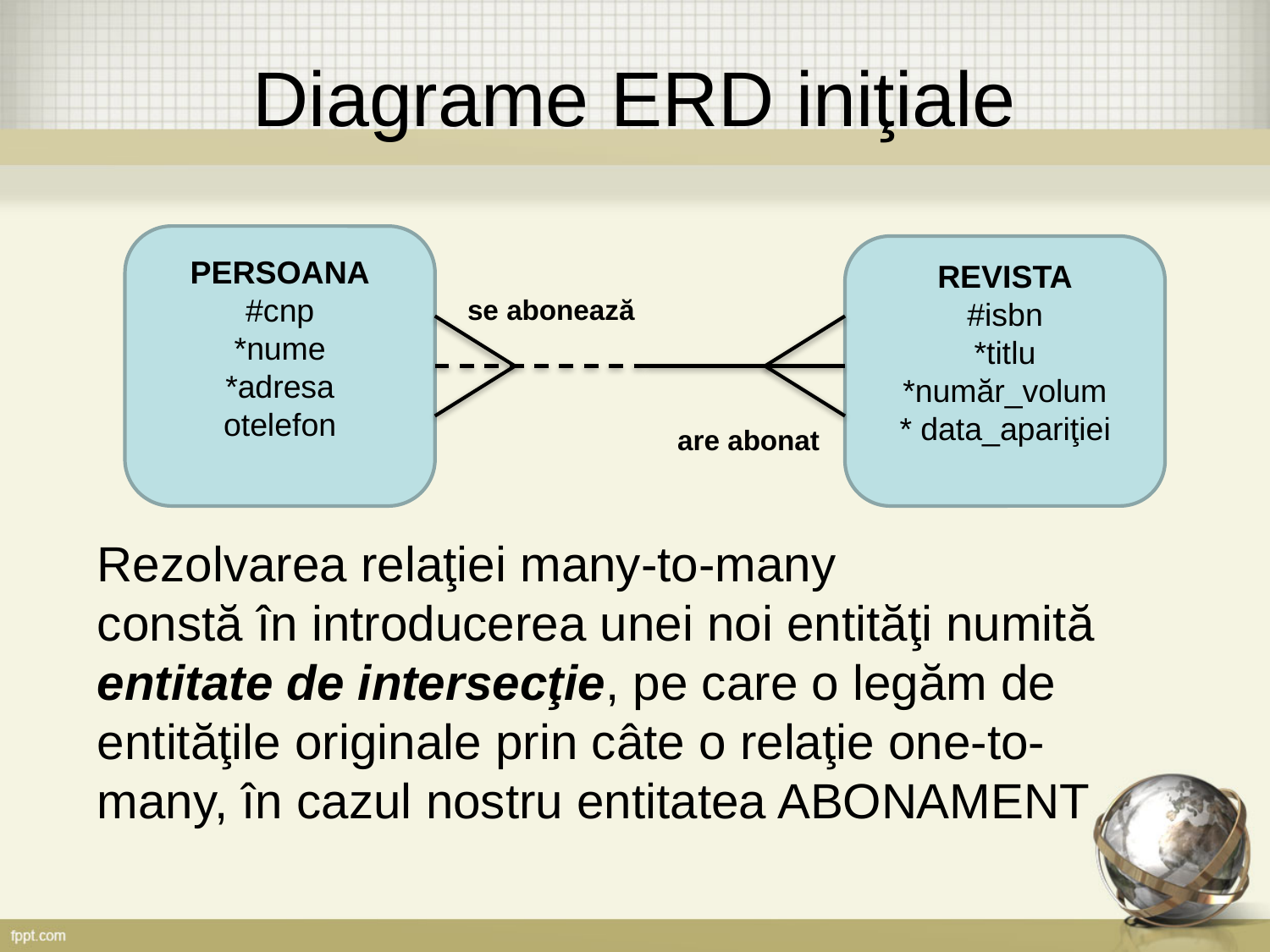

# Diagrame ERD iniţiale
PERSOANA
#cnp
*nume
*adresa
otelefon

REVISTA
#isbn
*titlu
*număr_volum
* data_apariţiei

se abonează
are abonat
Rezolvarea relaţiei many-to-many
constă în introducerea unei noi entităţi numită entitate de intersecţie, pe care o legăm de entităţile originale prin câte o relaţie one-to-many, în cazul nostru entitatea ABONAMENT